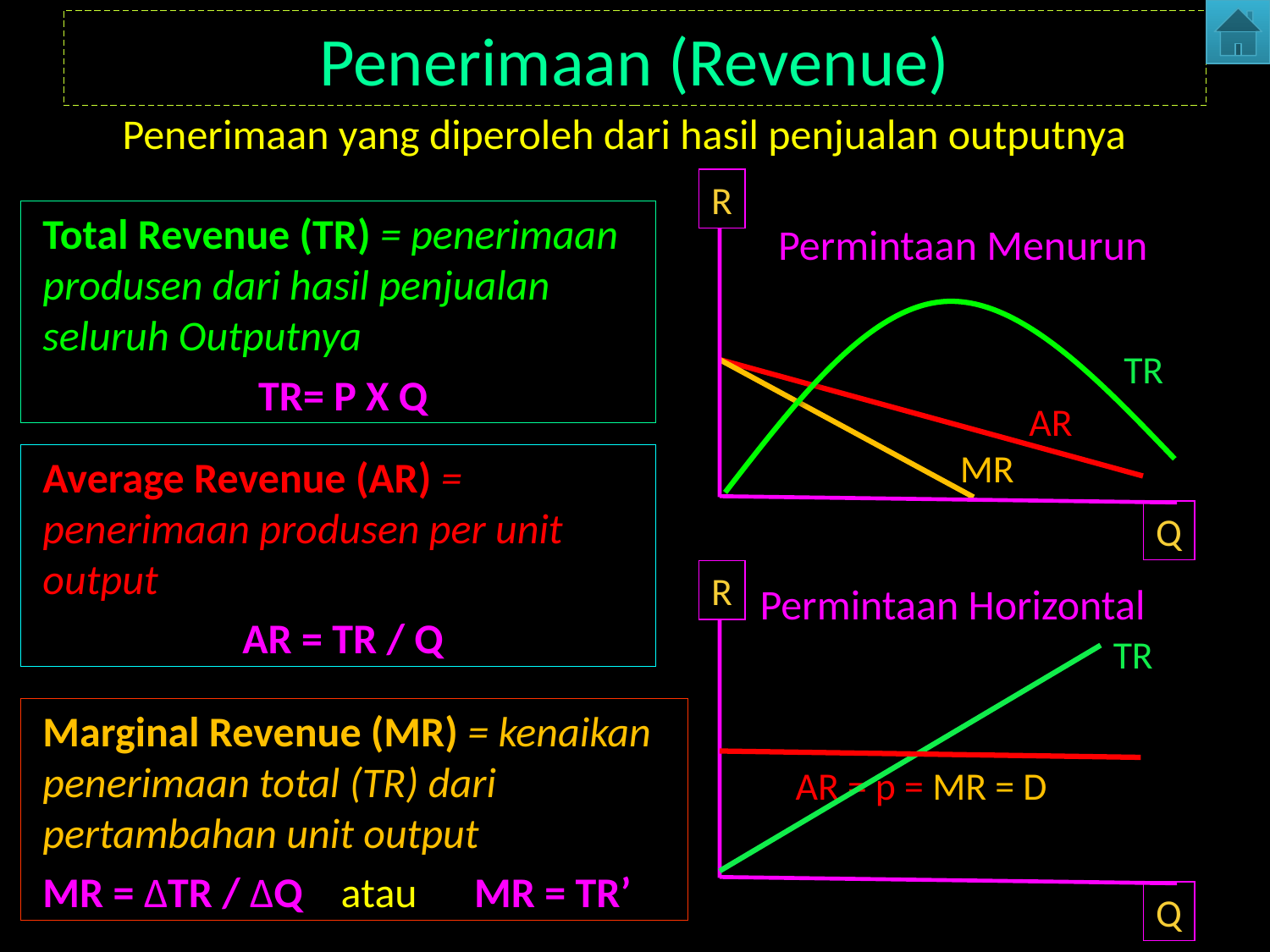

# Penerimaan (Revenue)
Penerimaan yang diperoleh dari hasil penjualan outputnya
R

Total Revenue (TR) = penerimaan produsen dari hasil penjualan seluruh Outputnya
TR= P X Q
Permintaan Menurun

TR

AR
MR
Average Revenue (AR) = penerimaan produsen per unit output
AR = TR / Q

Q
R

Permintaan Horizontal
TR

Marginal Revenue (MR) = kenaikan penerimaan total (TR) dari pertambahan unit output
MR = ∆TR / ∆Q    atau      MR = TR’

AR = p = MR = D

Q